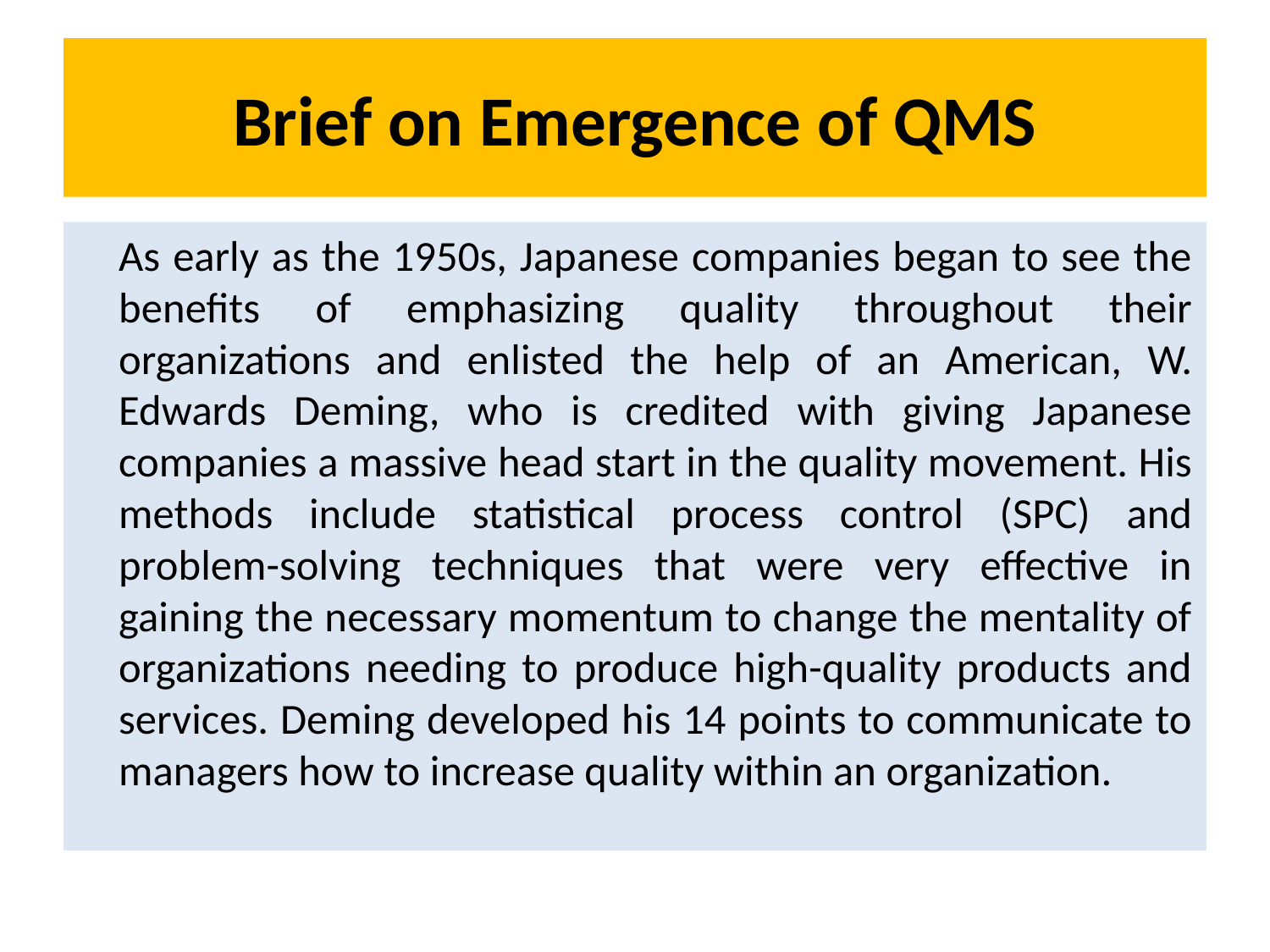

# Brief on Emergence of QMS
	As early as the 1950s, Japanese companies began to see the benefits of emphasizing quality throughout their organizations and enlisted the help of an American, W. Edwards Deming, who is credited with giving Japanese companies a massive head start in the quality movement. His methods include statistical process control (SPC) and problem-solving techniques that were very effective in gaining the necessary momentum to change the mentality of organizations needing to produce high-quality products and services. Deming developed his 14 points to communicate to managers how to increase quality within an organization.